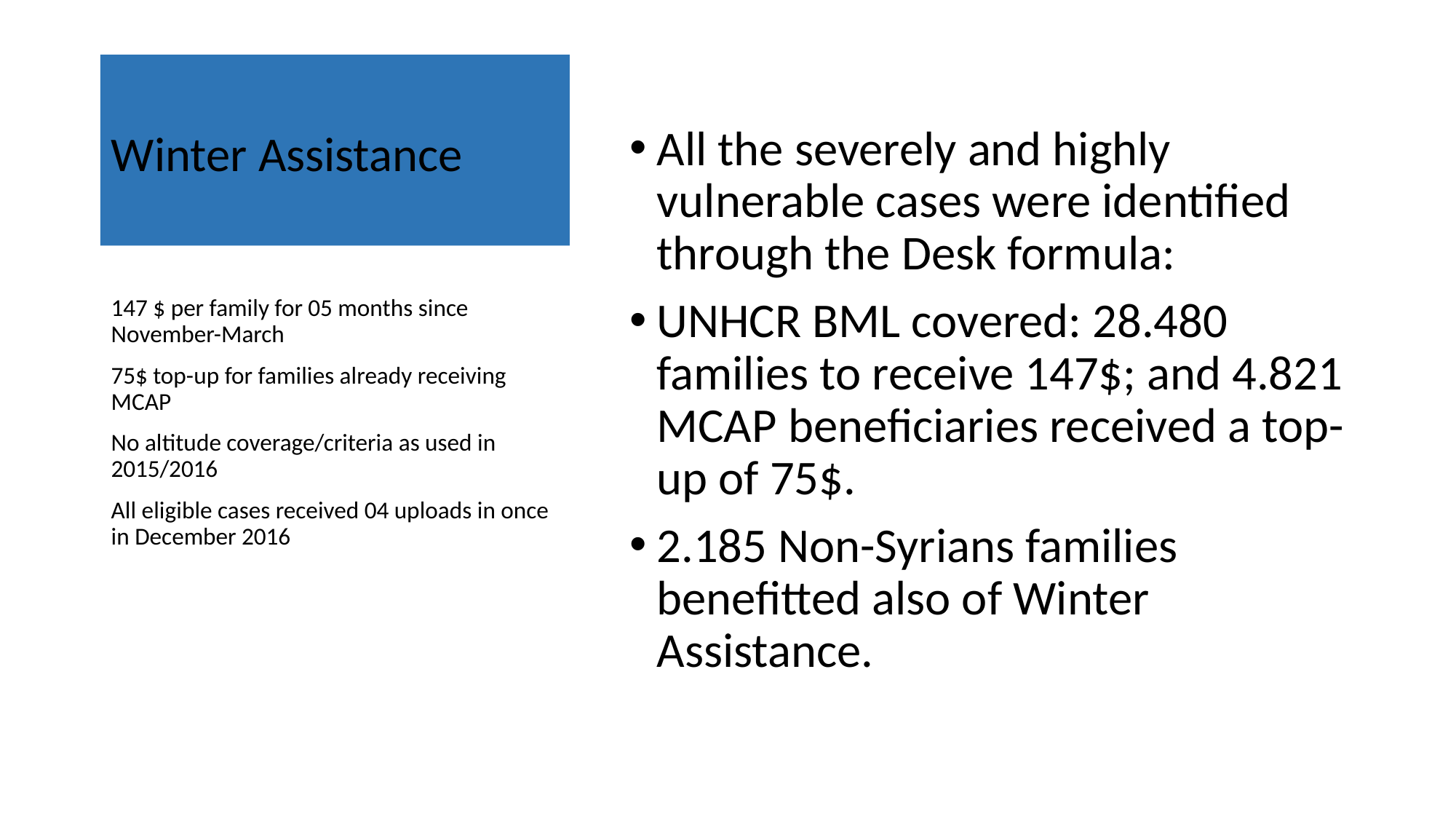

# Winter Assistance
All the severely and highly vulnerable cases were identified through the Desk formula:
UNHCR BML covered: 28.480 families to receive 147$; and 4.821 MCAP beneficiaries received a top-up of 75$.
2.185 Non-Syrians families benefitted also of Winter Assistance.

147 $ per family for 05 months since November-March
75$ top-up for families already receiving MCAP
No altitude coverage/criteria as used in 2015/2016
All eligible cases received 04 uploads in once in December 2016